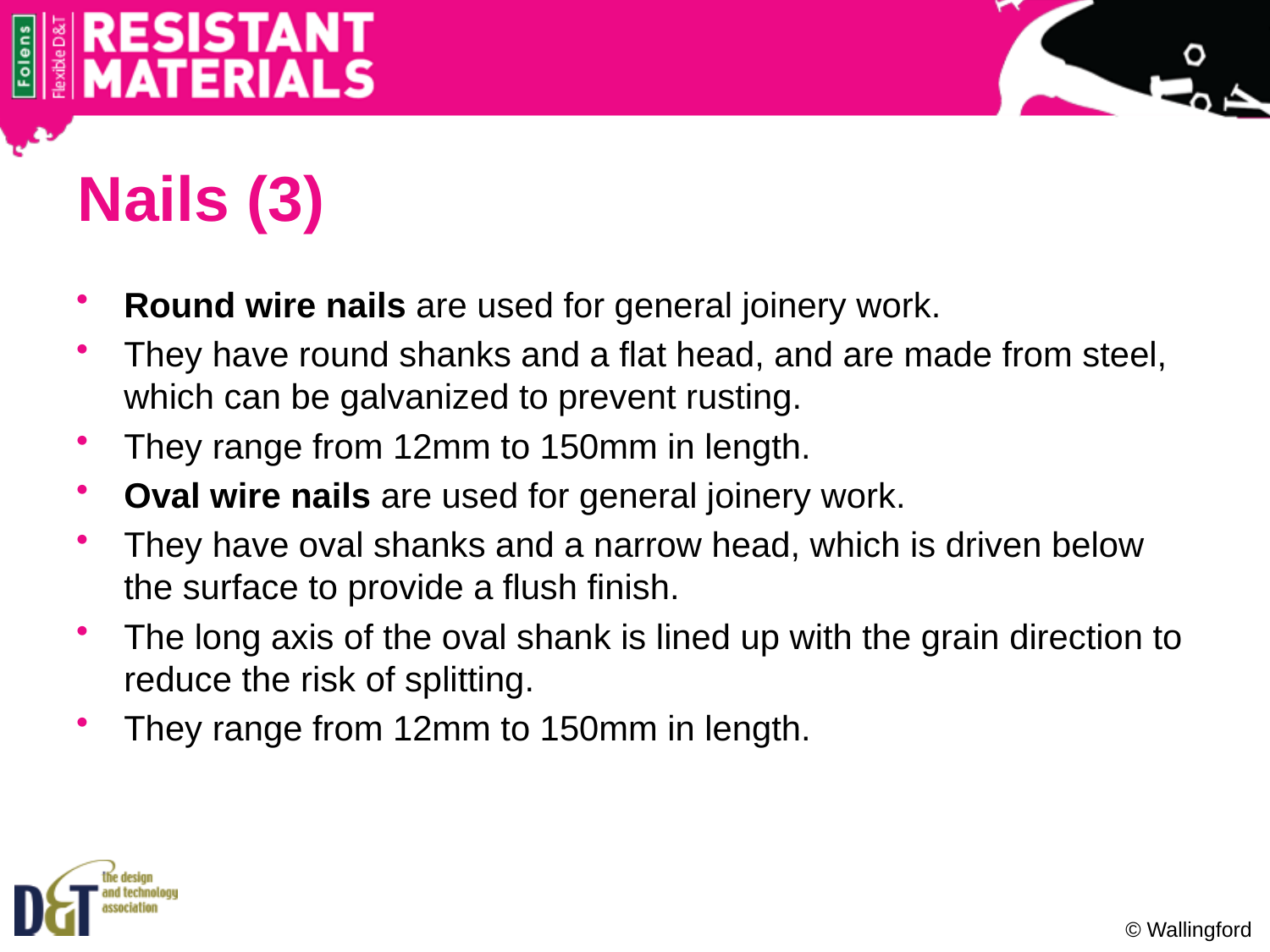

# Nails (3)
Round wire nails are used for general joinery work.
They have round shanks and a flat head, and are made from steel, which can be galvanized to prevent rusting.
They range from 12mm to 150mm in length.
Oval wire nails are used for general joinery work.
They have oval shanks and a narrow head, which is driven below the surface to provide a flush finish.
The long axis of the oval shank is lined up with the grain direction to reduce the risk of splitting.
They range from 12mm to 150mm in length.
© Wallingford